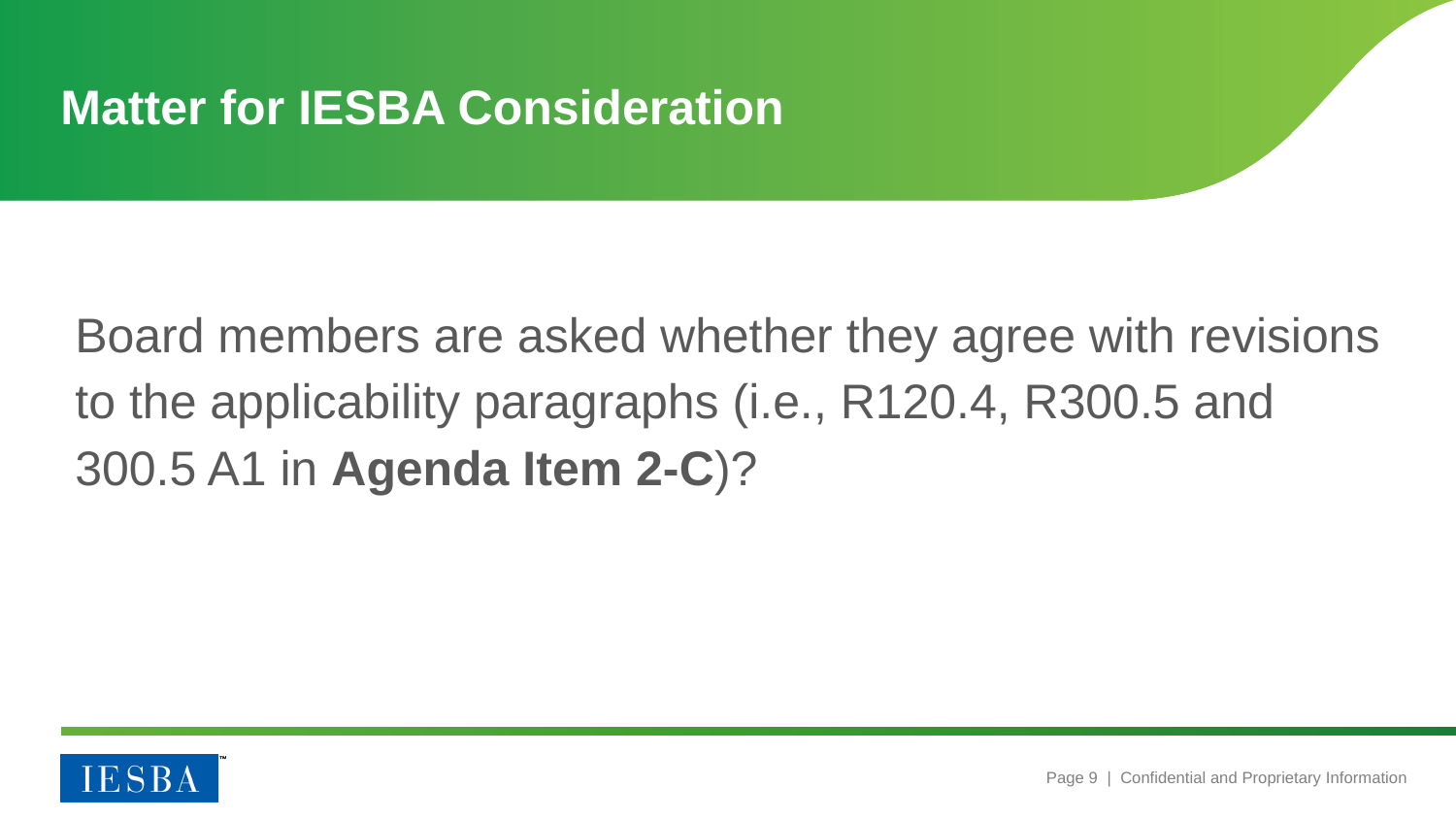

# Matter for IESBA Consideration
Board members are asked whether they agree with revisions to the applicability paragraphs (i.e., R120.4, R300.5 and 300.5 A1 in Agenda Item 2-C)?